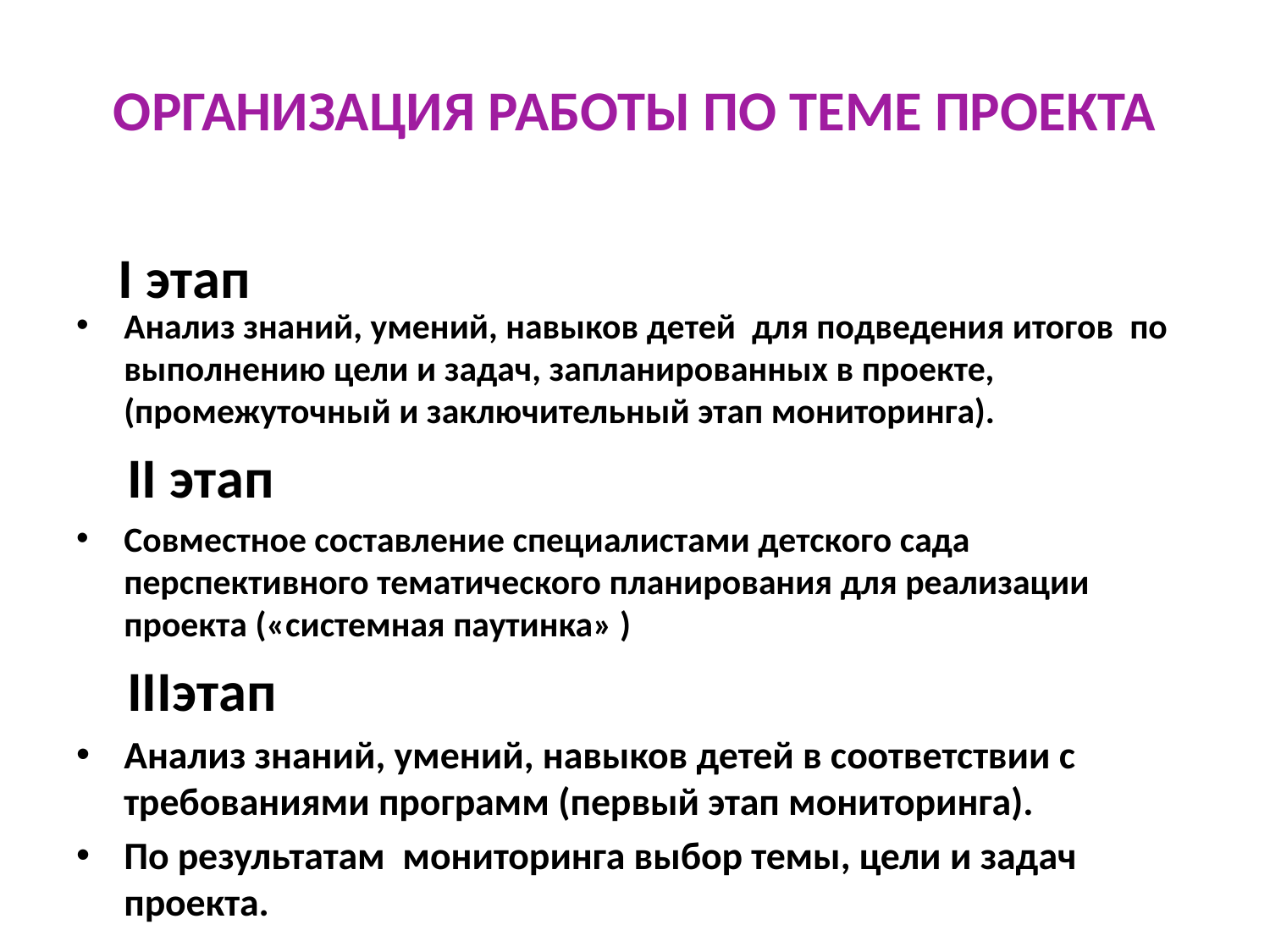

# Организация работы по теме проекта

Анализ знаний, умений, навыков детей  для подведения итогов  по выполнению цели и задач, запланированных в проекте, (промежуточный и заключительный этап мониторинга).
    II этап
Совместное составление специалистами детского сада перспективного тематического планирования для реализации проекта («системная паутинка» )
    IIIэтап
Анализ знаний, умений, навыков детей в соответствии с требованиями программ (первый этап мониторинга).
По результатам  мониторинга выбор темы, цели и задач проекта.

I этап